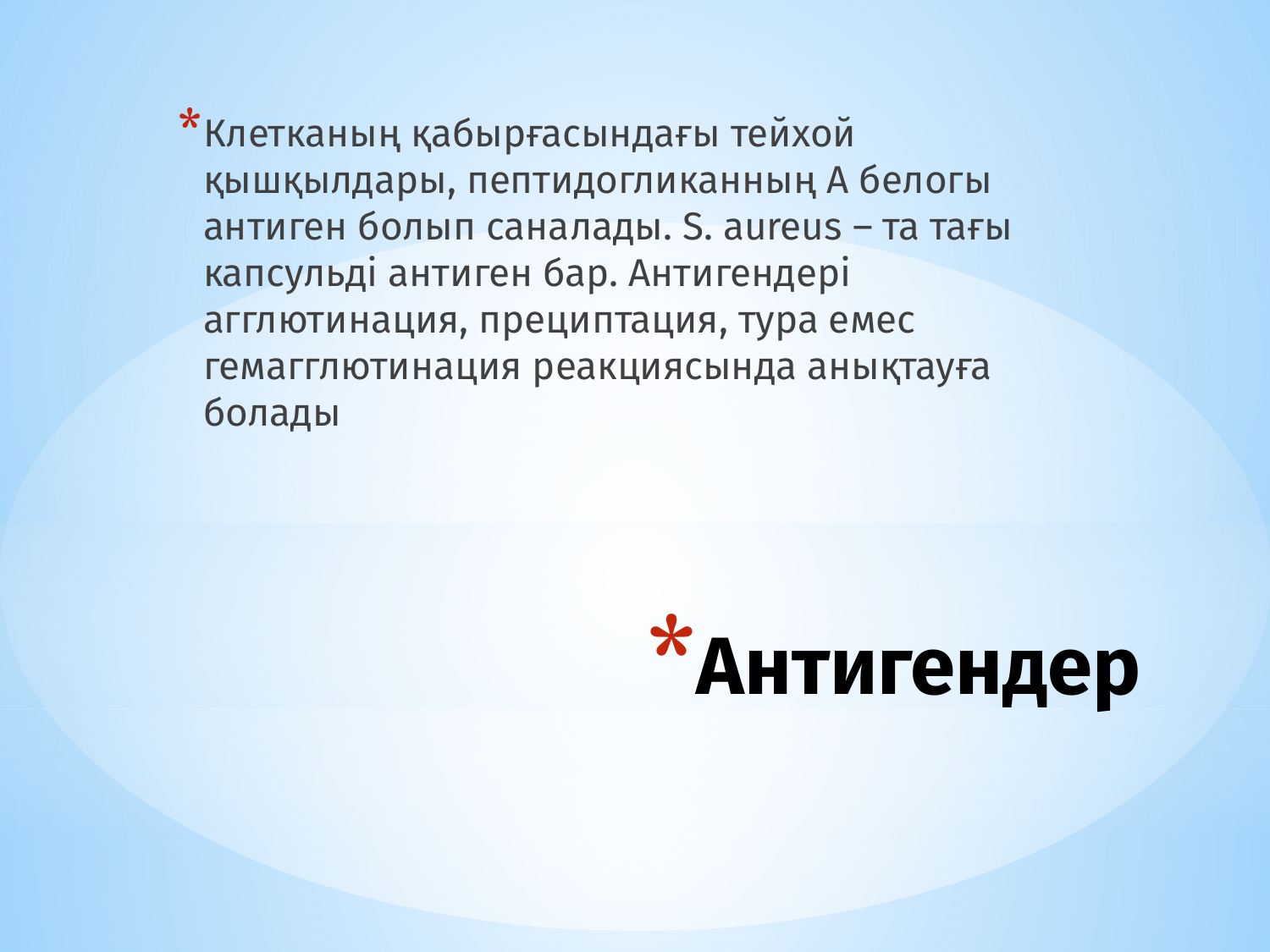

Клетканың қабырғасындағы тейхой қышқылдары, пептидогликанның А белогы антиген болып саналады. S. aureus – та тағы капсульді антиген бар. Антигендері агглютинация, прециптация, тура емес гемагглютинация реакциясында анықтауға болады
# Антигендер